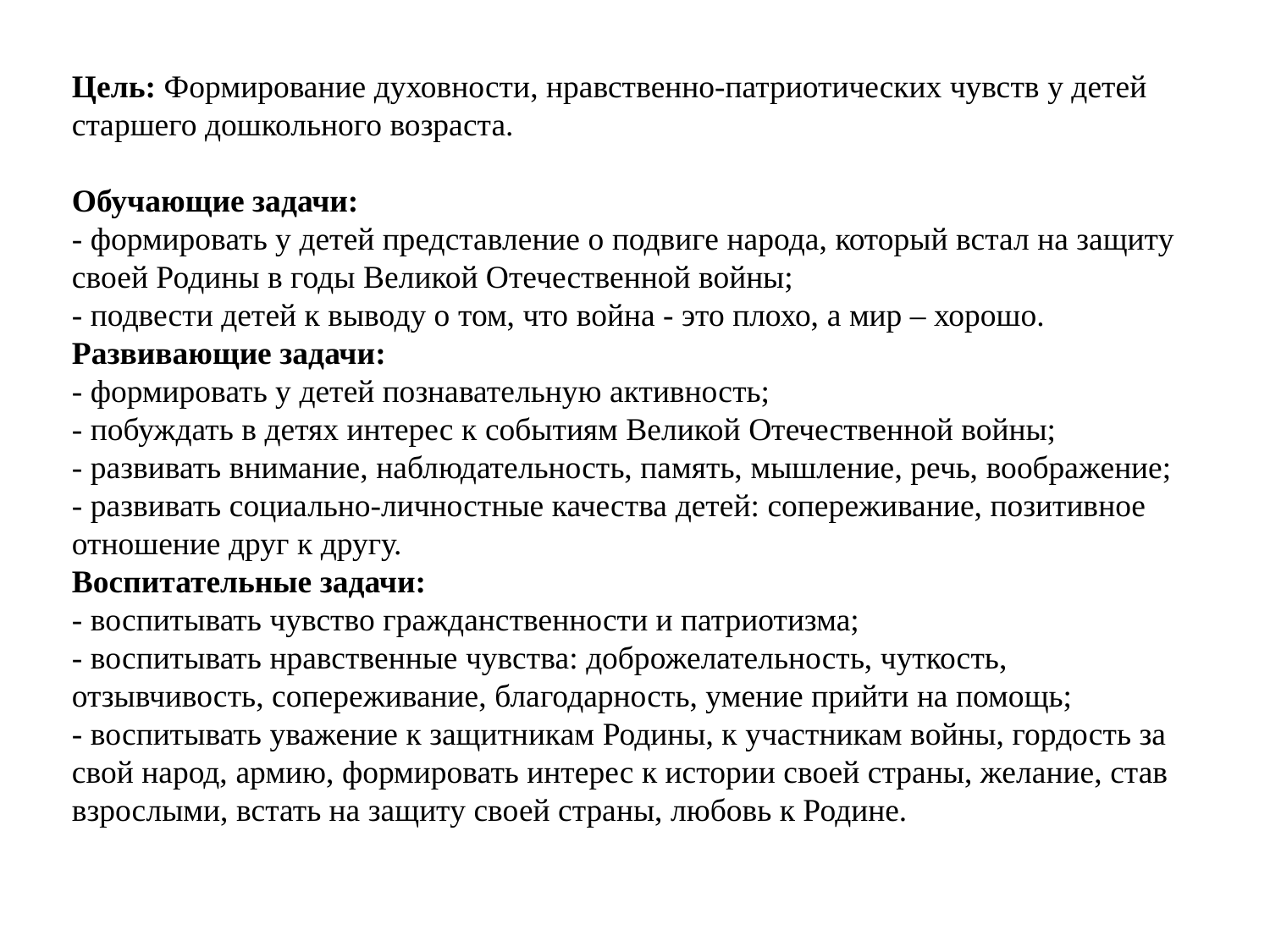

Цель: Формирование духовности, нравственно-патриотических чувств у детей старшего дошкольного возраста.

Обучающие задачи:
- формировать у детей представление о подвиге народа, который встал на защиту своей Родины в годы Великой Отечественной войны;
- подвести детей к выводу о том, что война - это плохо, а мир – хорошо.
Развивающие задачи:
- формировать у детей познавательную активность;
- побуждать в детях интерес к событиям Великой Отечественной войны;
- развивать внимание, наблюдательность, память, мышление, речь, воображение;
- развивать социально-личностные качества детей: сопереживание, позитивное отношение друг к другу.
Воспитательные задачи:
- воспитывать чувство гражданственности и патриотизма;
- воспитывать нравственные чувства: доброжелательность, чуткость, отзывчивость, сопереживание, благодарность, умение прийти на помощь;
- воспитывать уважение к защитникам Родины, к участникам войны, гордость за свой народ, армию, формировать интерес к истории своей страны, желание, став взрослыми, встать на защиту своей страны, любовь к Родине.